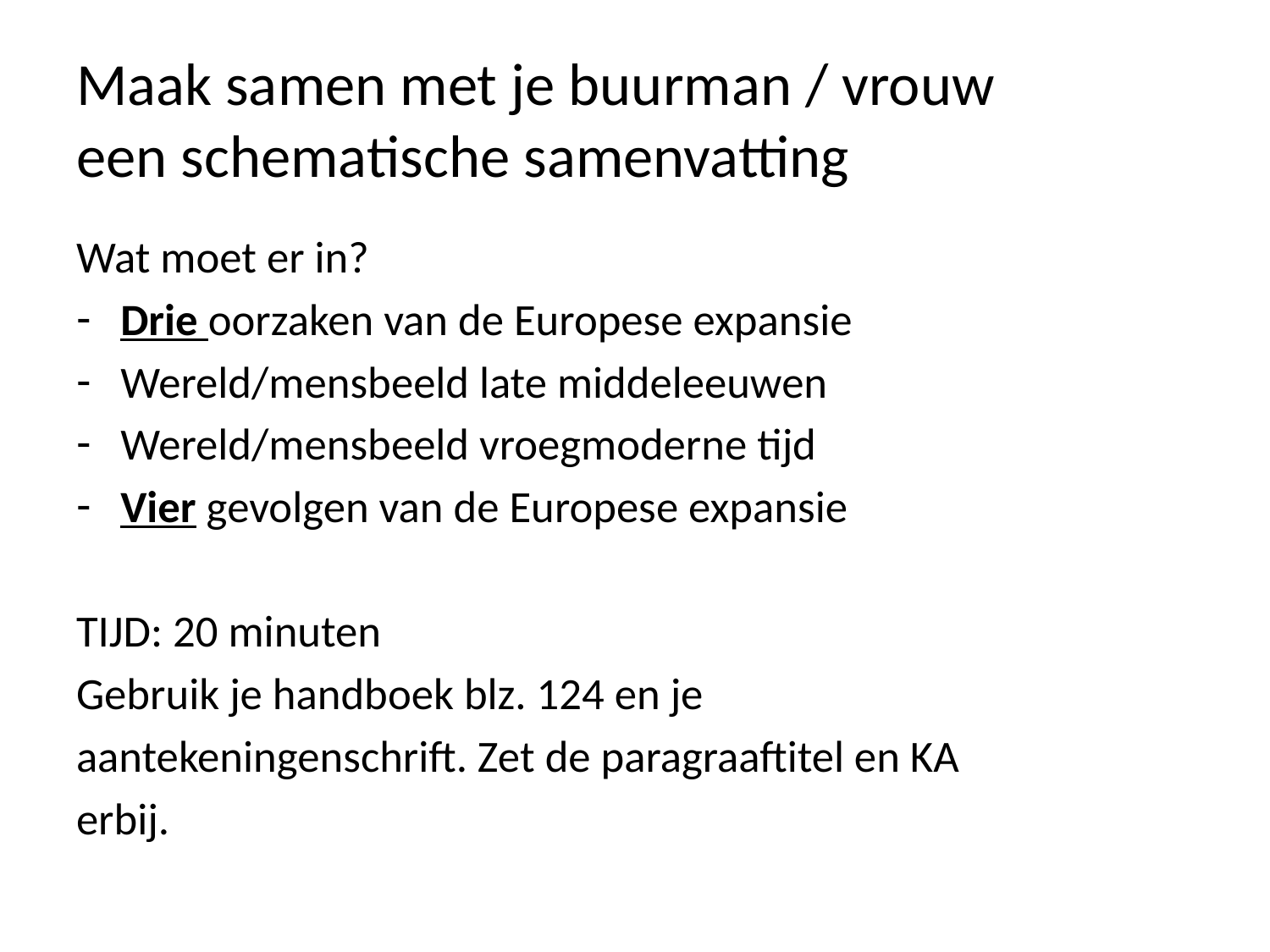

# Maak samen met je buurman / vrouw een schematische samenvatting
Wat moet er in?
Drie oorzaken van de Europese expansie
Wereld/mensbeeld late middeleeuwen
Wereld/mensbeeld vroegmoderne tijd
Vier gevolgen van de Europese expansie

TIJD: 20 minuten
Gebruik je handboek blz. 124 en je
aantekeningenschrift. Zet de paragraaftitel en KA
erbij.